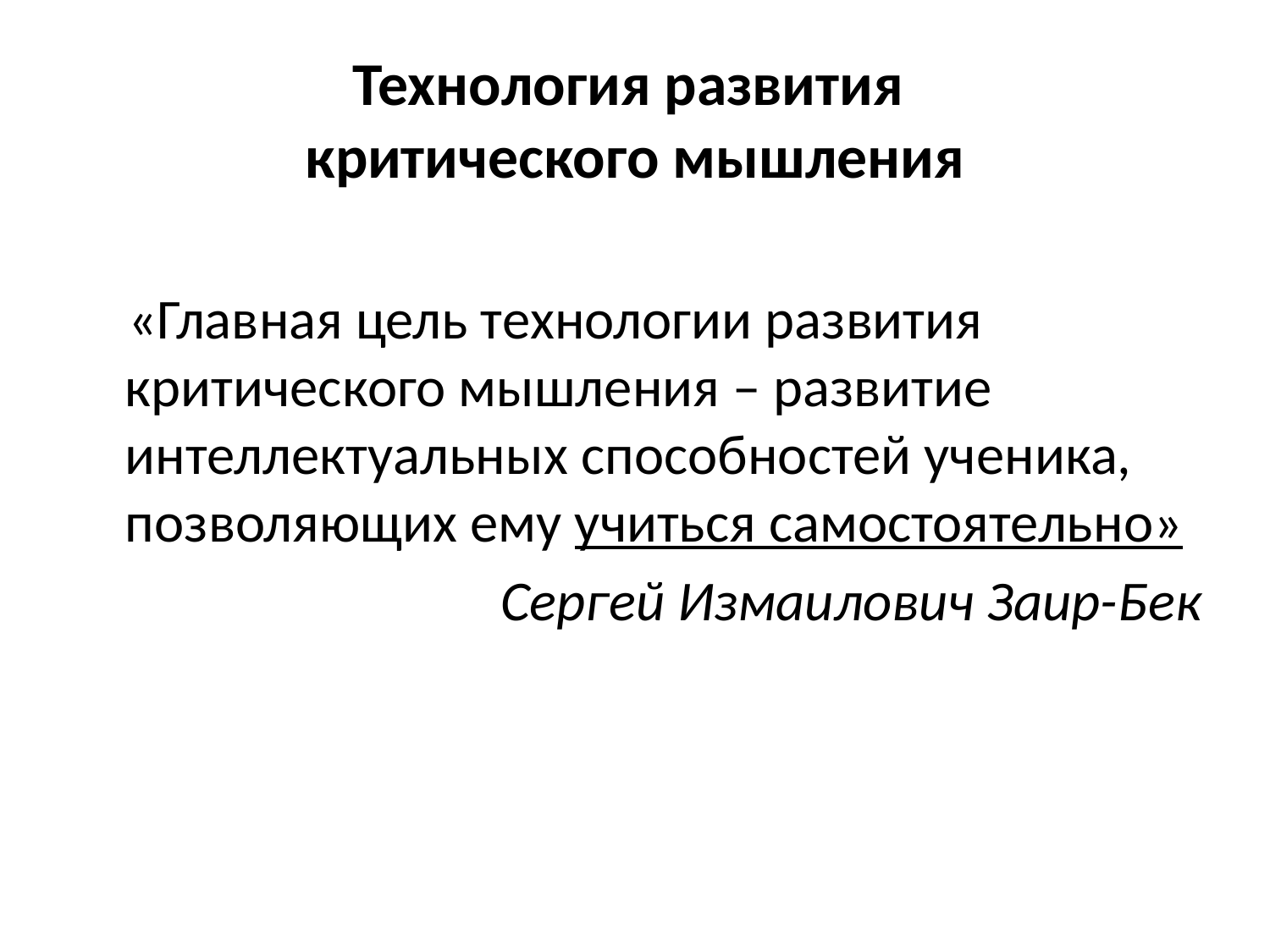

# Технология развития критического мышления
    «Главная цель технологии развития критического мышления – развитие интеллектуальных способностей ученика, позволяющих ему учиться самостоятельно»
Сергей Измаилович Заир-Бек